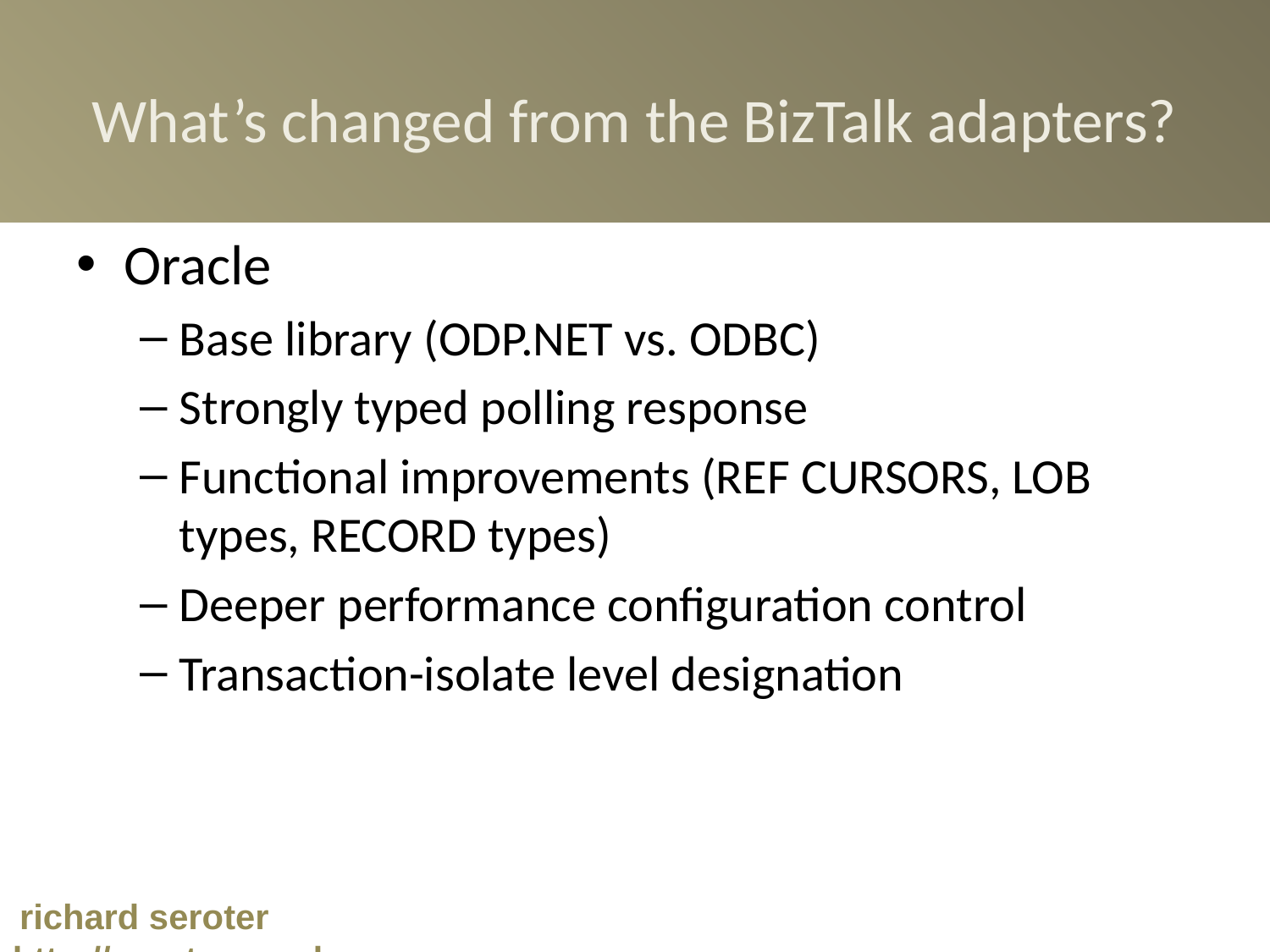

# What’s changed from the BizTalk adapters?
Oracle
Base library (ODP.NET vs. ODBC)
Strongly typed polling response
Functional improvements (REF CURSORS, LOB types, RECORD types)
Deeper performance configuration control
Transaction-isolate level designation
 richard seroter                                                                             http://seroter.wordpress.com